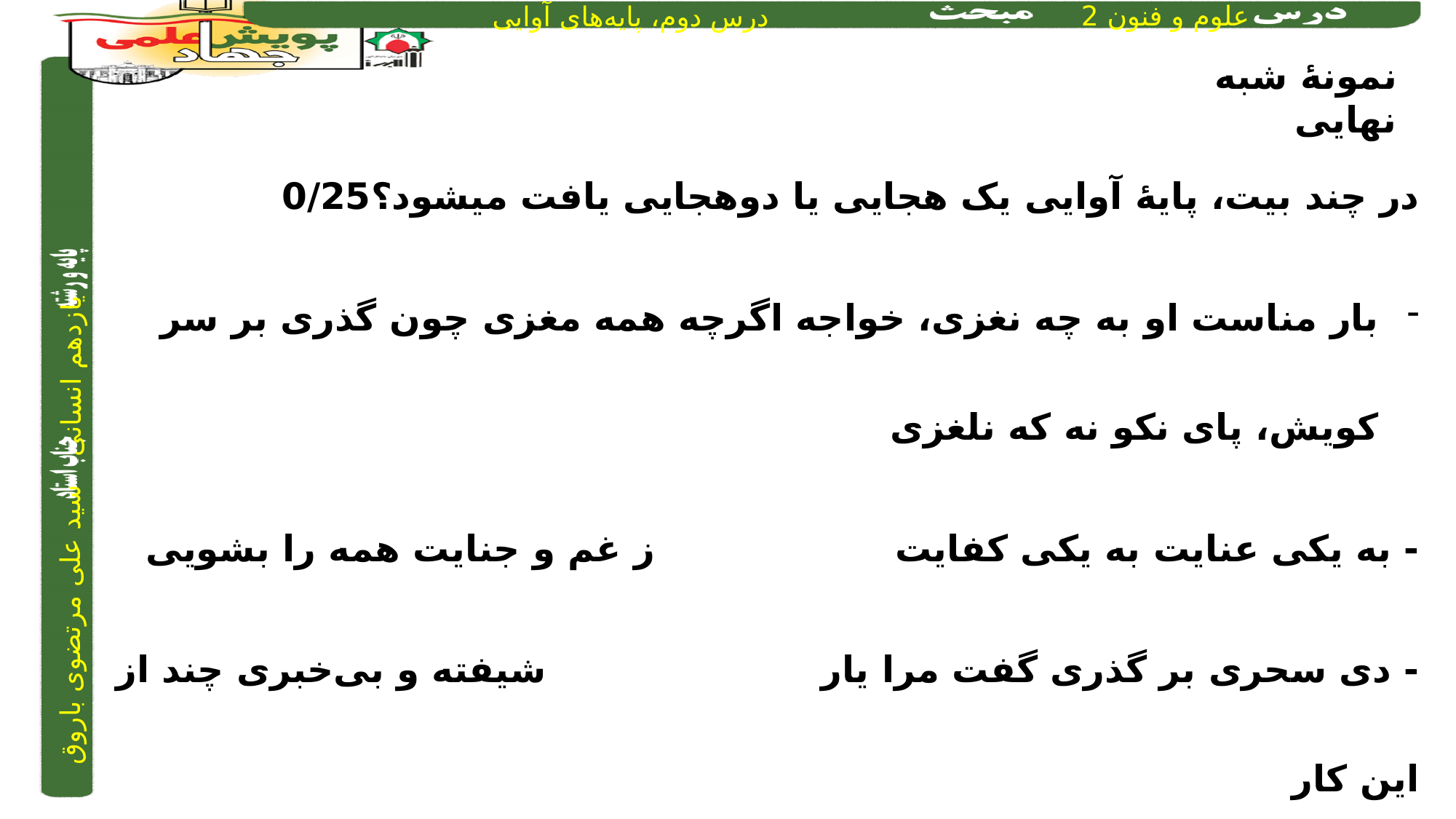

نمونۀ شبه نهایی
در چند بیت، پایۀ آوایی یک هجایی یا دوهجایی یافت می­شود؟	0/25
بار من­است او به چه نغزی، خواجه اگرچه همه مغزی 	چون گذری بر سر کویش، پای نکو نه که نلغزی
- به یکی عنایت به یکی کفایت				ز غم و جنایت همه را بشویی
- دی سحری بر گذری گفت مرا یار				شیفته و بی‌خبری چند از این کار
صلا روز وصال است همه جاه و جمال است		همه لطف و کمال است زهی نادره سلطان
پاسخ: سه بیت